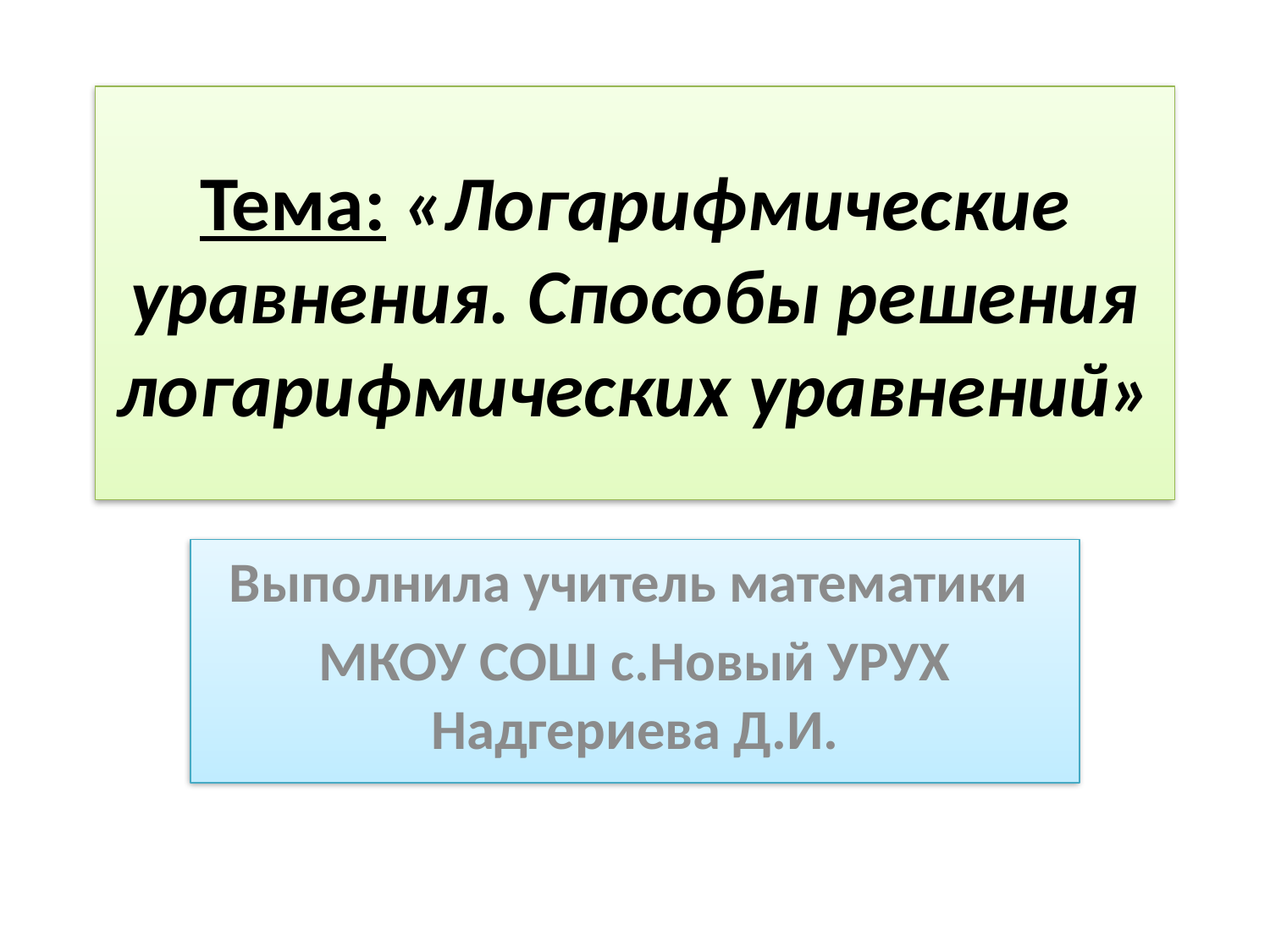

# Тема: «Логарифмические уравнения. Способы решения логарифмических уравнений»
Выполнила учитель математики
МКОУ СОШ с.Новый УРУХ Надгериева Д.И.